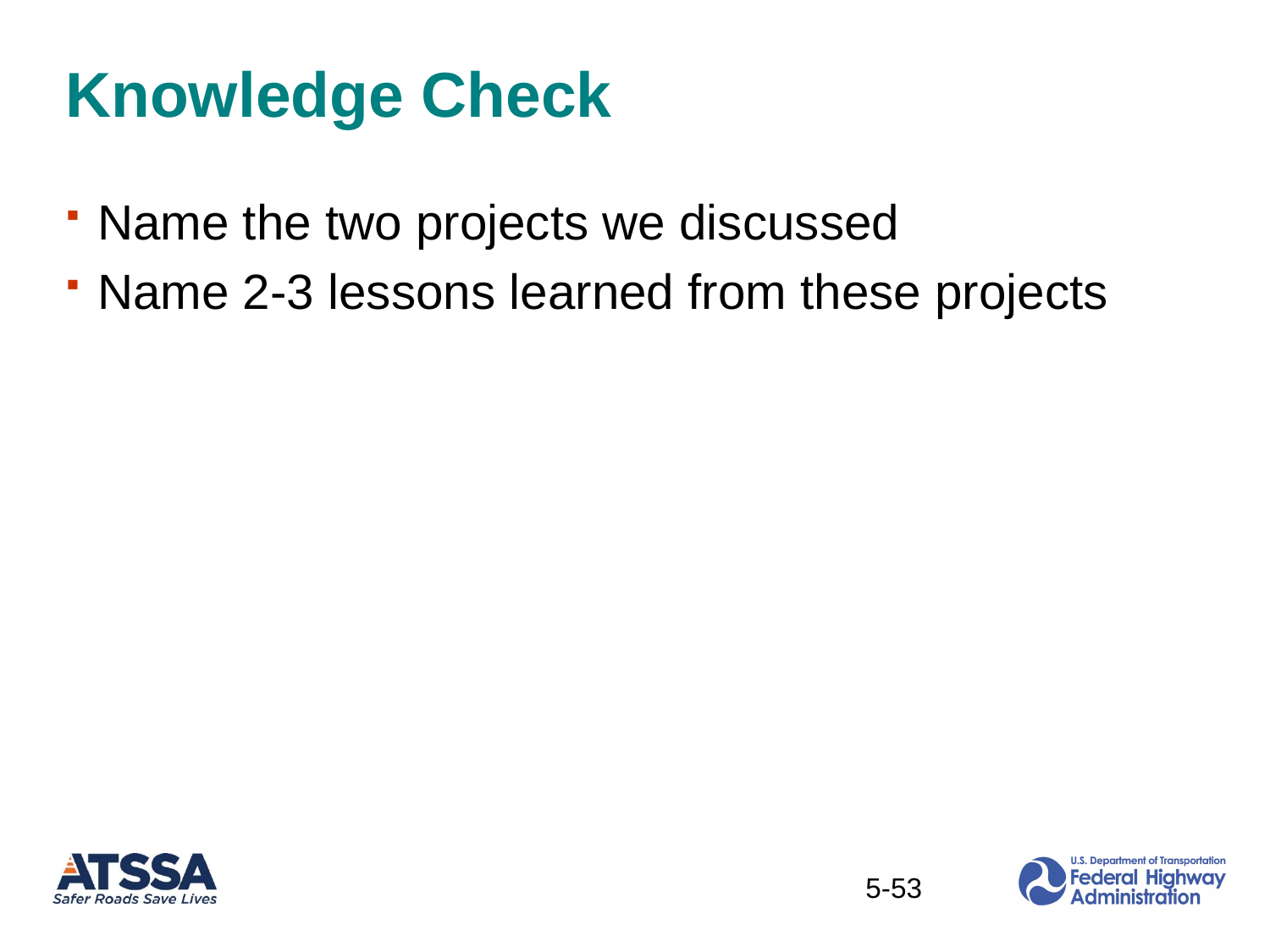

# Knowledge Check
Name the two projects we discussed
Name 2-3 lessons learned from these projects